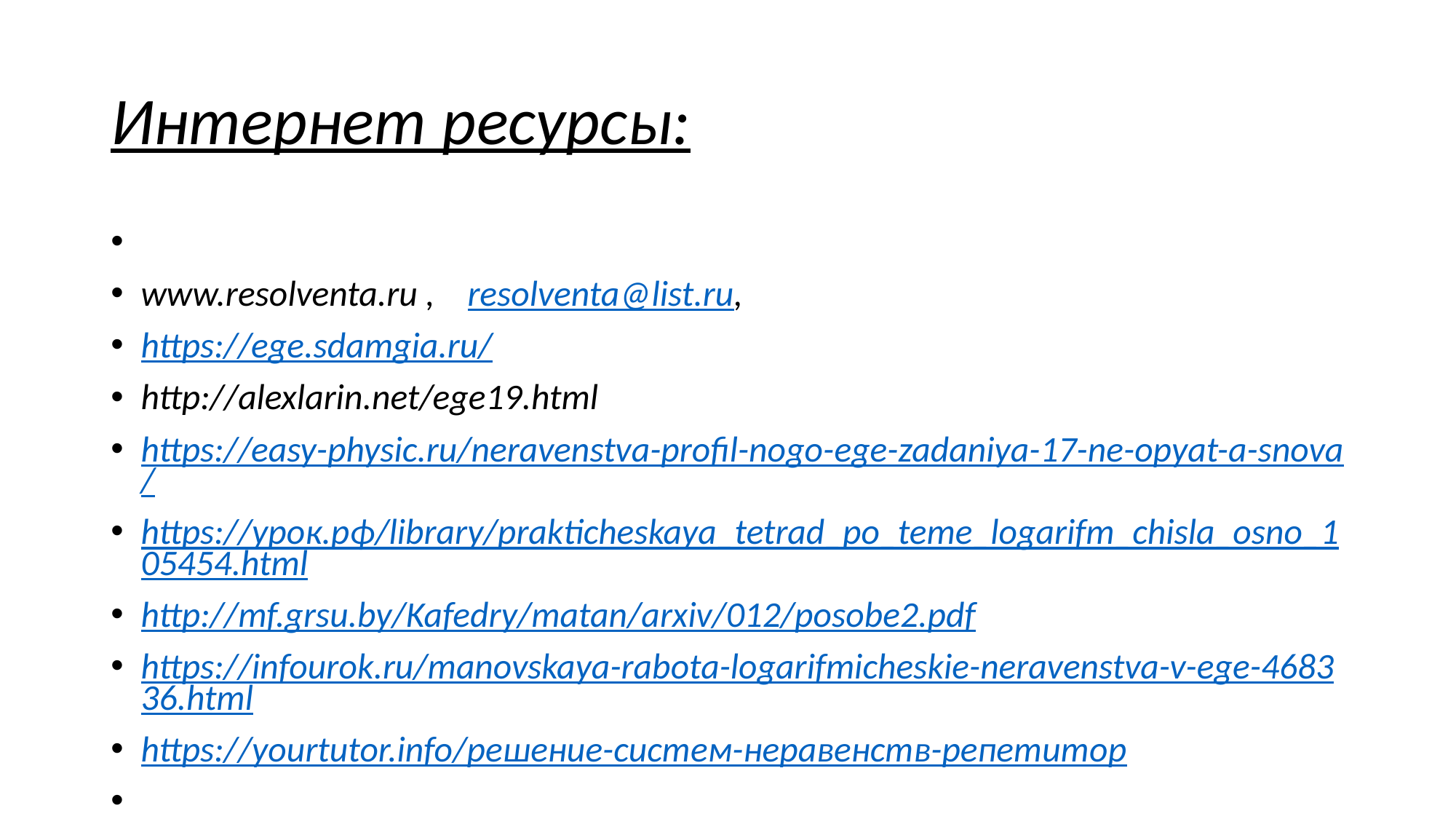

# Интернет ресурсы:

www.resolventa.ru ,    resolventa@list.ru,
https://ege.sdamgia.ru/
http://alexlarin.net/ege19.html
https://easy-physic.ru/neravenstva-profil-nogo-ege-zadaniya-17-ne-opyat-a-snova/
https://урок.рф/library/prakticheskaya_tetrad_po_teme_logarifm_chisla_osno_105454.html
http://mf.grsu.by/Kafedry/matan/arxiv/012/posobe2.pdf
https://infourok.ru/manovskaya-rabota-logarifmicheskie-neravenstva-v-ege-468336.html
https://yourtutor.info/решение-систем-неравенств-репетитор